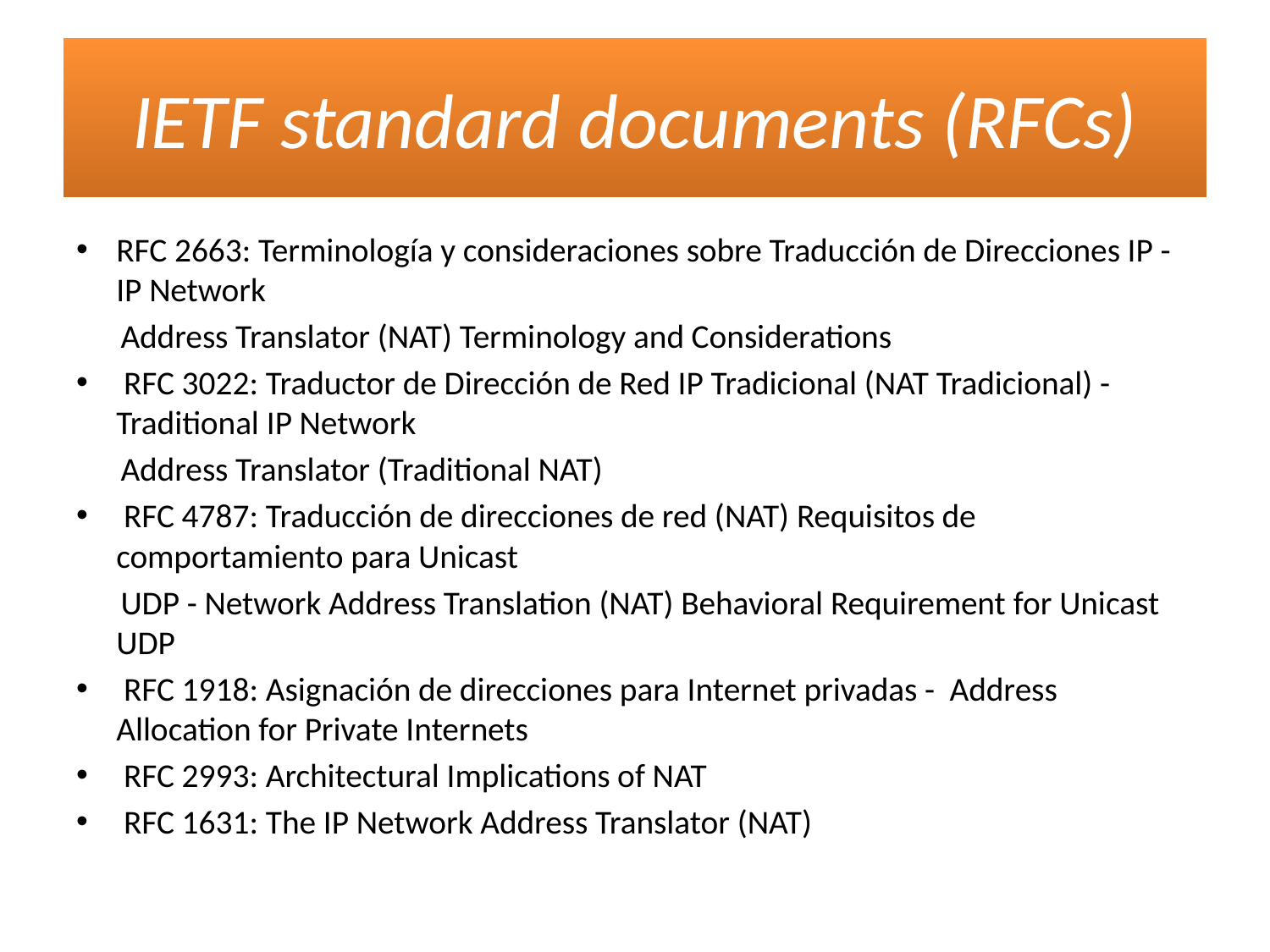

# IETF standard documents (RFCs)
RFC 2663: Terminología y consideraciones sobre Traducción de Direcciones IP - IP Network
      Address Translator (NAT) Terminology and Considerations
 RFC 3022: Traductor de Dirección de Red IP Tradicional (NAT Tradicional) - Traditional IP Network
      Address Translator (Traditional NAT)
 RFC 4787: Traducción de direcciones de red (NAT) Requisitos de comportamiento para Unicast
      UDP - Network Address Translation (NAT) Behavioral Requirement for Unicast UDP
 RFC 1918: Asignación de direcciones para Internet privadas -  Address Allocation for Private Internets
 RFC 2993: Architectural Implications of NAT
 RFC 1631: The IP Network Address Translator (NAT)